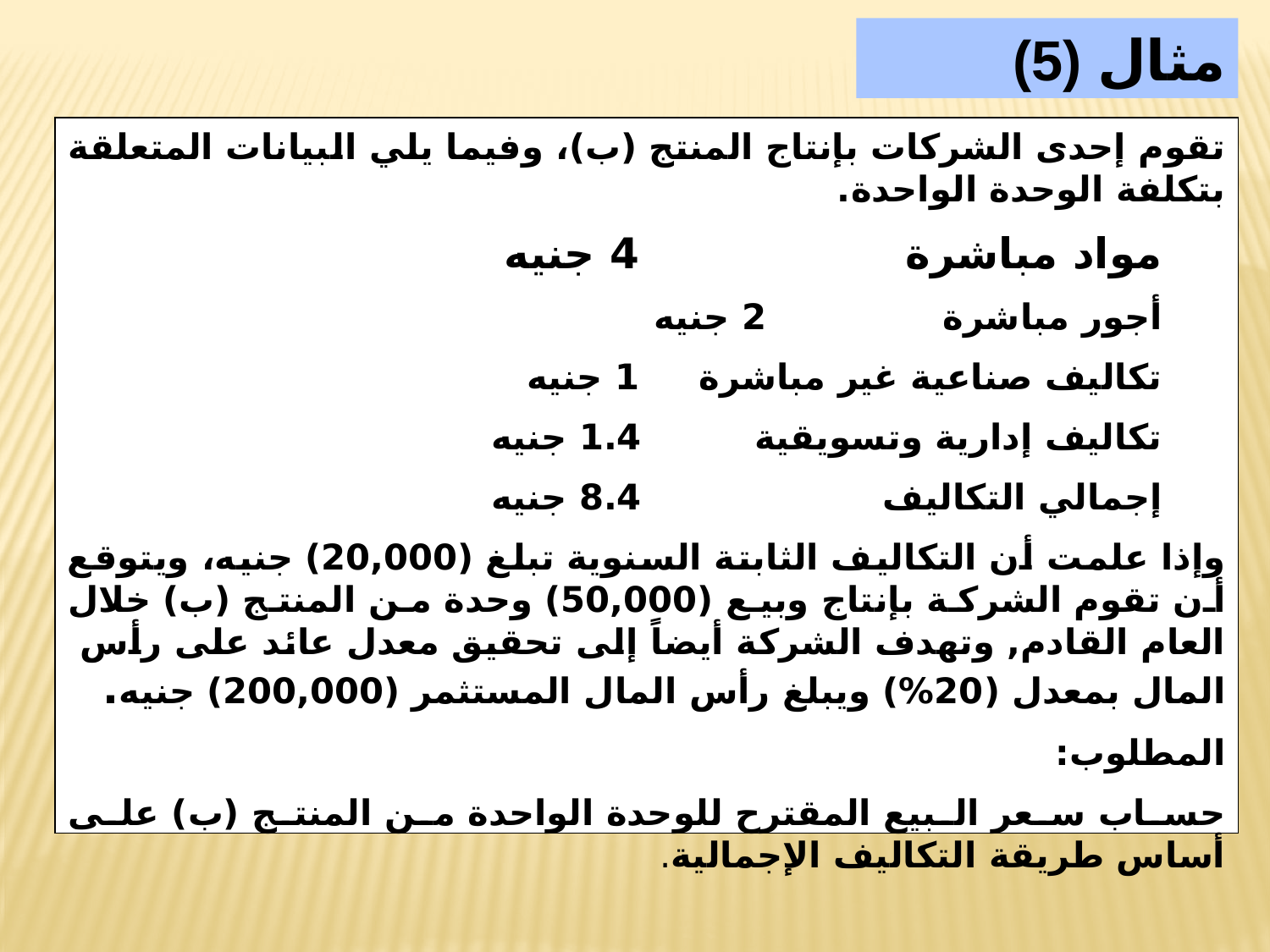

مثال (5)
تقوم إحدى الشركات بإنتاج المنتج (ب)، وفيما يلي البيانات المتعلقة بتكلفة الوحدة الواحدة.
مواد مباشرة			 4 جنيه
أجور مباشرة			 2 جنيه
تكاليف صناعية غير مباشرة		 1 جنيه
تكاليف إدارية وتسويقية		 1.4 جنيه
إجمالي التكاليف		   	 8.4 جنيه
وإذا علمت أن التكاليف الثابتة السنوية تبلغ (20,000) جنيه، ويتوقع أن تقوم الشركة بإنتاج وبيع (50,000) وحدة من المنتج (ب) خلال العام القادم, وتهدف الشركة أيضاً إلى تحقيق معدل عائد على رأس  المال بمعدل (20%) ويبلغ رأس المال المستثمر (200,000) جنيه.
المطلوب:
حساب سعر البيع المقترح للوحدة الواحدة من المنتج (ب) على أساس طريقة التكاليف الإجمالية.